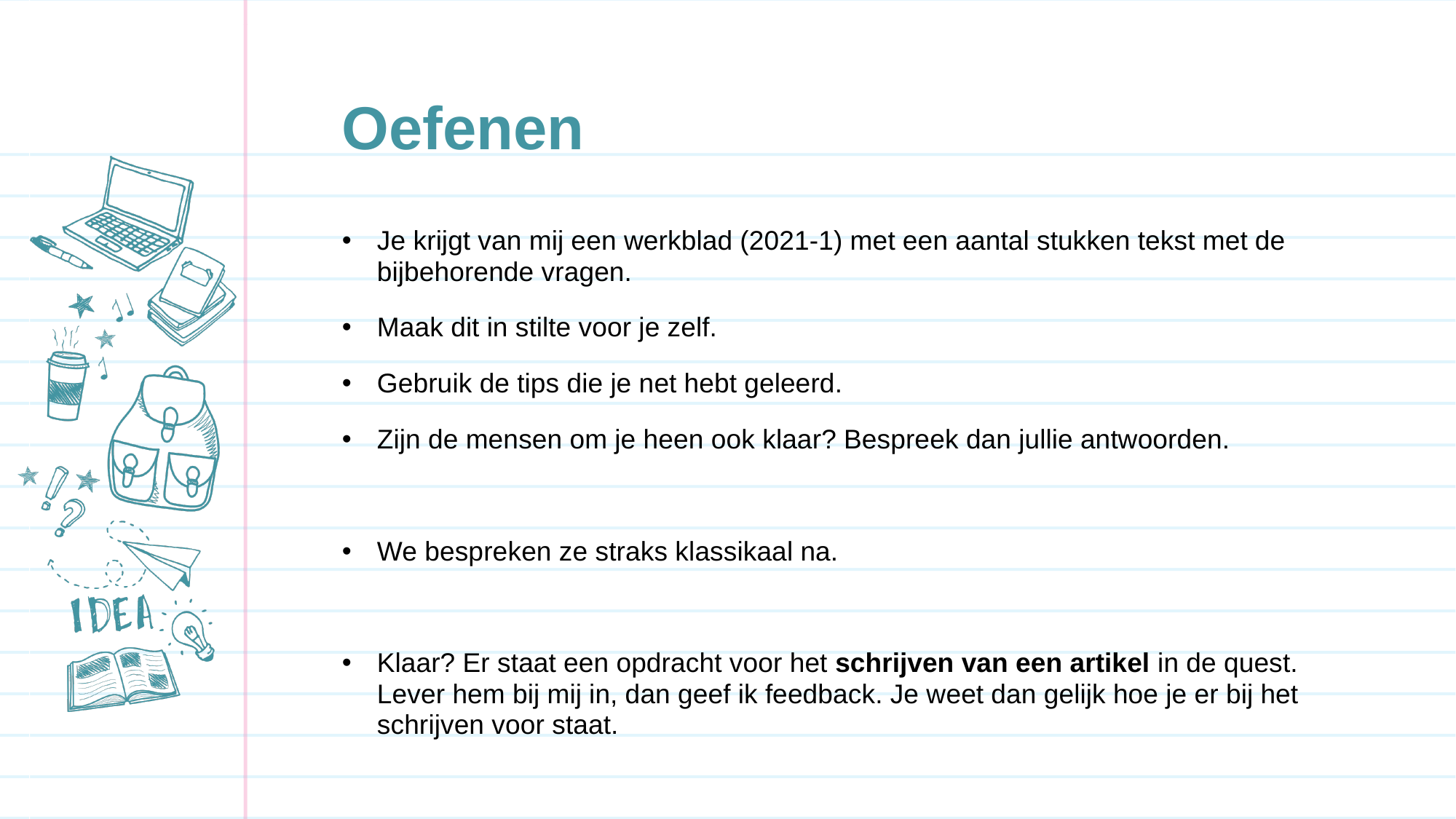

# Oefenen
Je krijgt van mij een werkblad (2021-1) met een aantal stukken tekst met de bijbehorende vragen.
Maak dit in stilte voor je zelf.
Gebruik de tips die je net hebt geleerd.
Zijn de mensen om je heen ook klaar? Bespreek dan jullie antwoorden.

We bespreken ze straks klassikaal na.

Klaar? Er staat een opdracht voor het schrijven van een artikel in de quest. Lever hem bij mij in, dan geef ik feedback. Je weet dan gelijk hoe je er bij het schrijven voor staat.